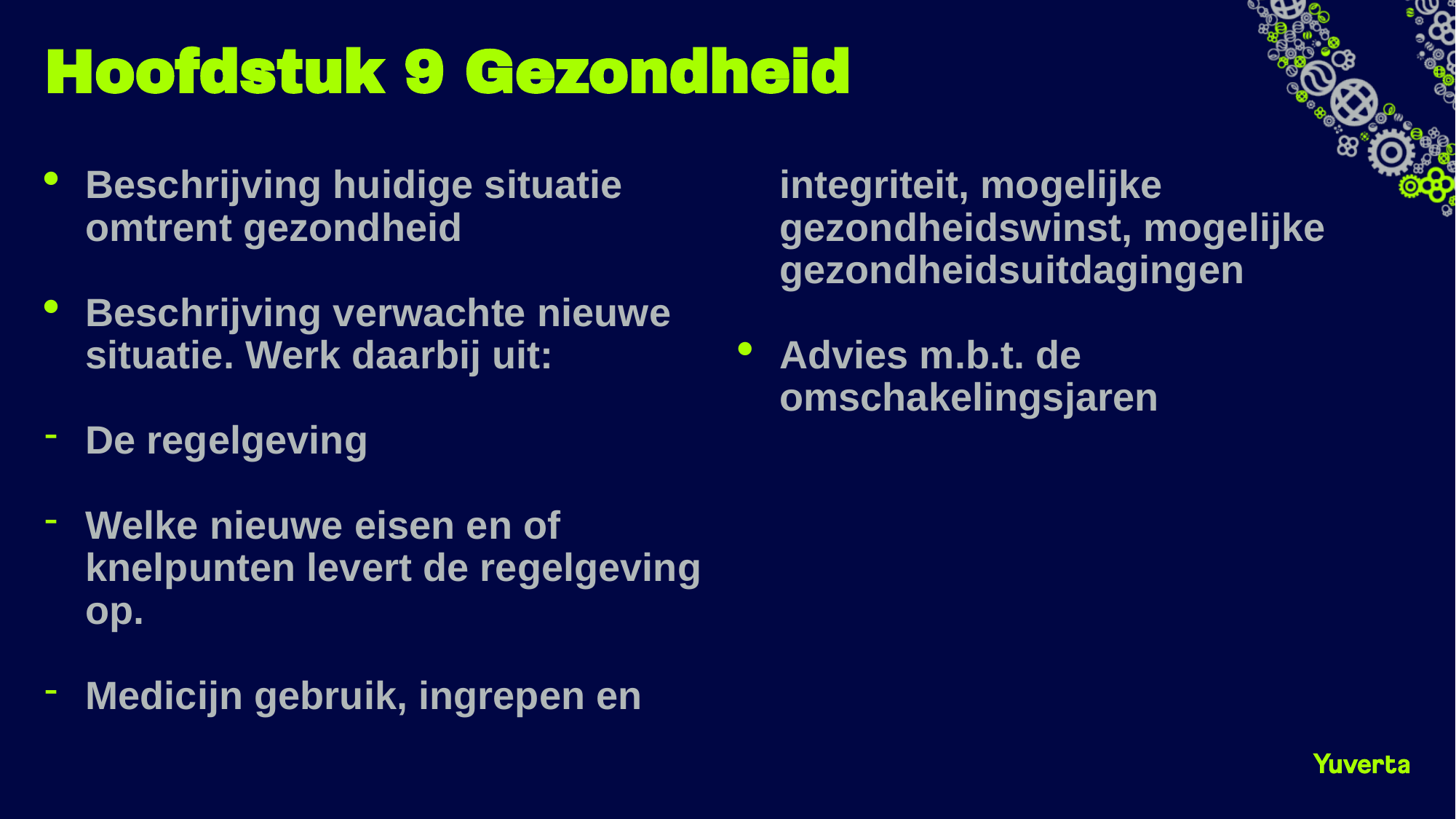

# Hoofdstuk 9 Gezondheid
Beschrijving huidige situatie omtrent gezondheid
Beschrijving verwachte nieuwe situatie. Werk daarbij uit:
De regelgeving
Welke nieuwe eisen en of knelpunten levert de regelgeving op.
Medicijn gebruik, ingrepen en integriteit, mogelijke gezondheidswinst, mogelijke gezondheidsuitdagingen
Advies m.b.t. de omschakelingsjaren